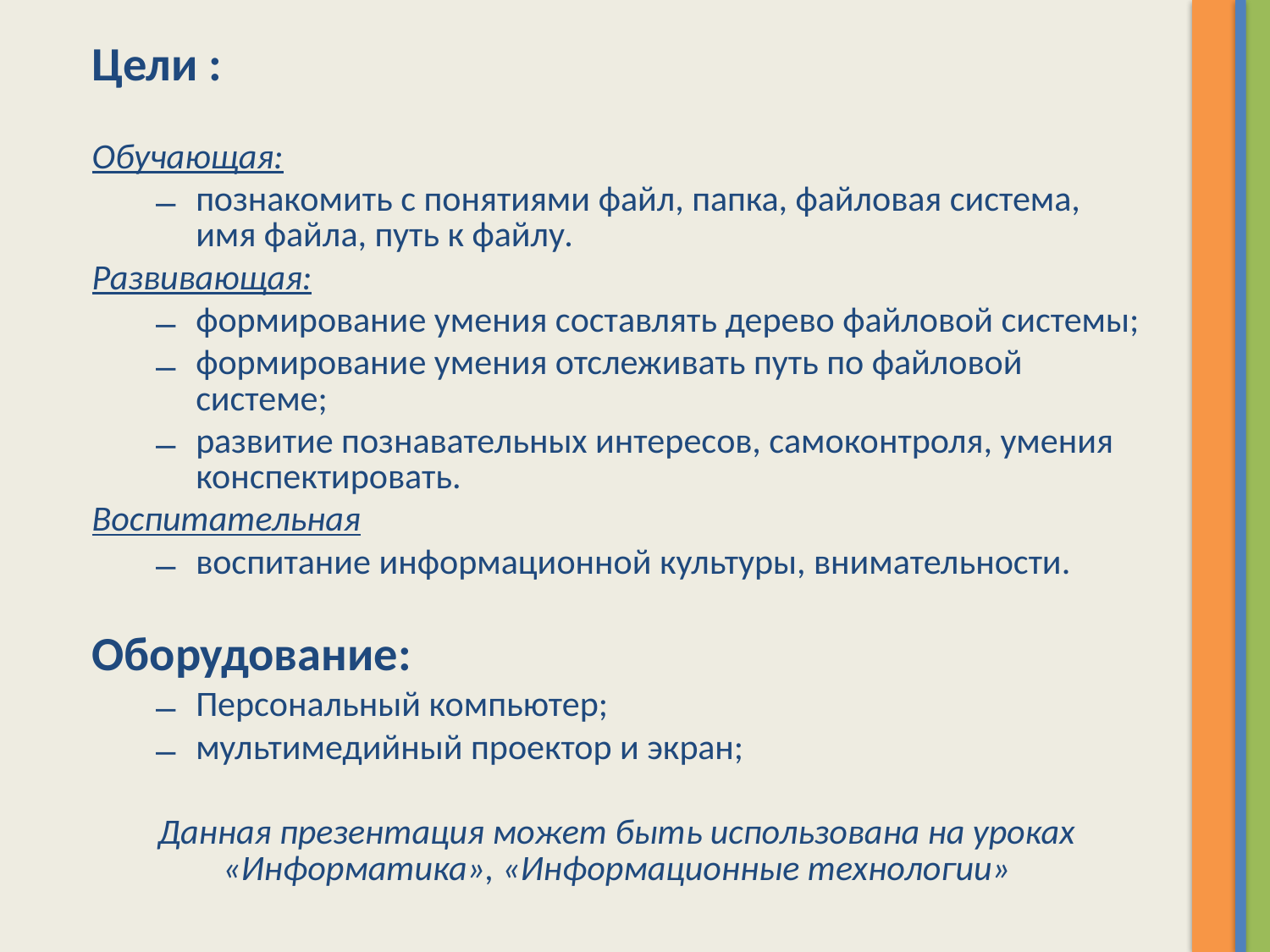

Цели :

Обучающая:
познакомить с понятиями файл, папка, файловая система, имя файла, путь к файлу.
Развивающая:
формирование умения составлять дерево файловой системы;
формирование умения отслеживать путь по файловой системе;
развитие познавательных интересов, самоконтроля, умения конспектировать.
Воспитательная
воспитание информационной культуры, внимательности.

Оборудование:
Персональный компьютер;
мультимедийный проектор и экран;

Данная презентация может быть использована на уроках «Информатика», «Информационные технологии»